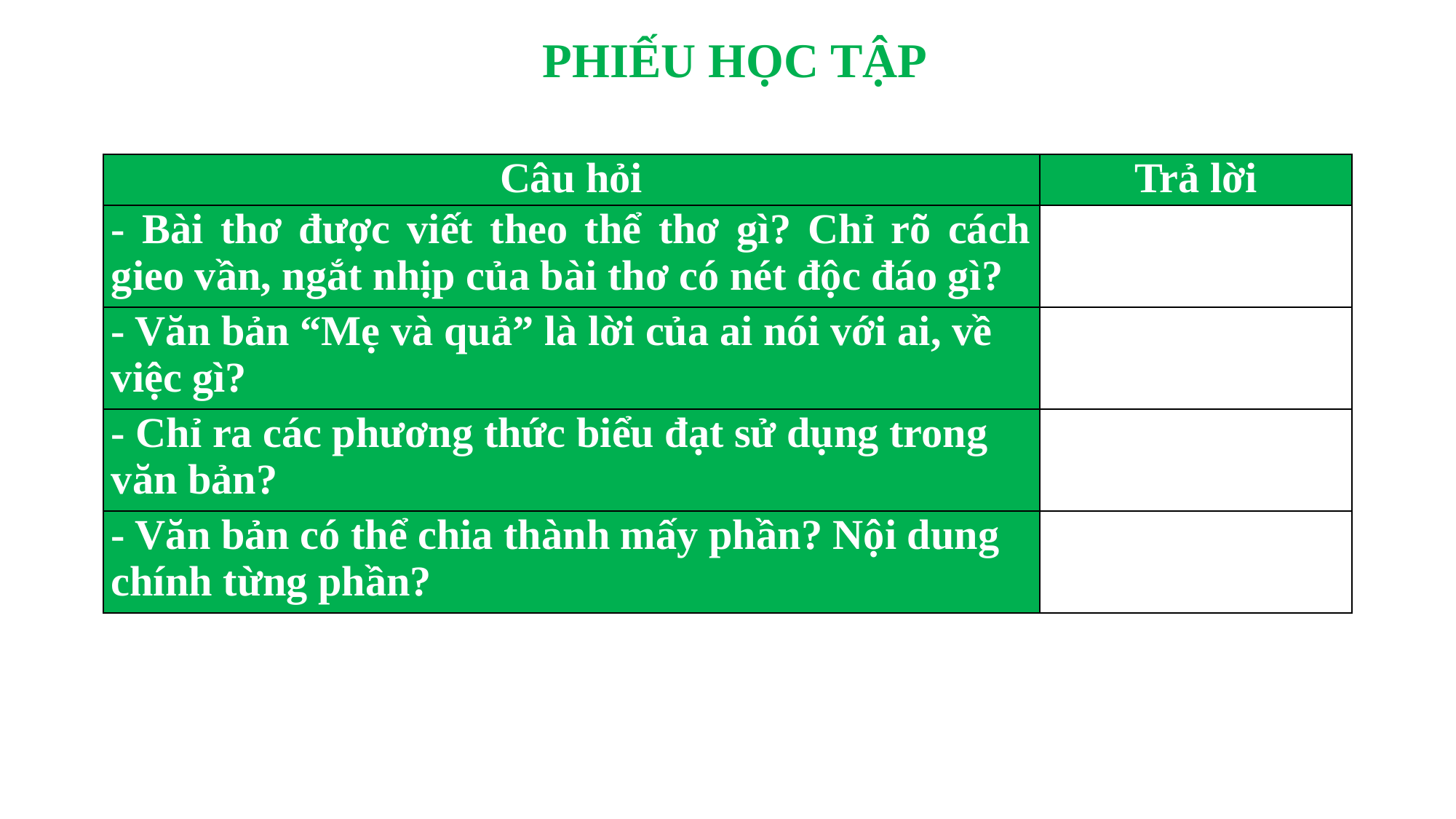

PHIẾU HỌC TẬP
| Câu hỏi | Trả lời |
| --- | --- |
| - Bài thơ được viết theo thể thơ gì? Chỉ rõ cách gieo vần, ngắt nhịp của bài thơ có nét độc đáo gì? |  |
| - Văn bản “Mẹ và quả” là lời của ai nói với ai, về việc gì? |  |
| - Chỉ ra các phương thức biểu đạt sử dụng trong văn bản? |  |
| - Văn bản có thể chia thành mấy phần? Nội dung chính từng phần? |  |